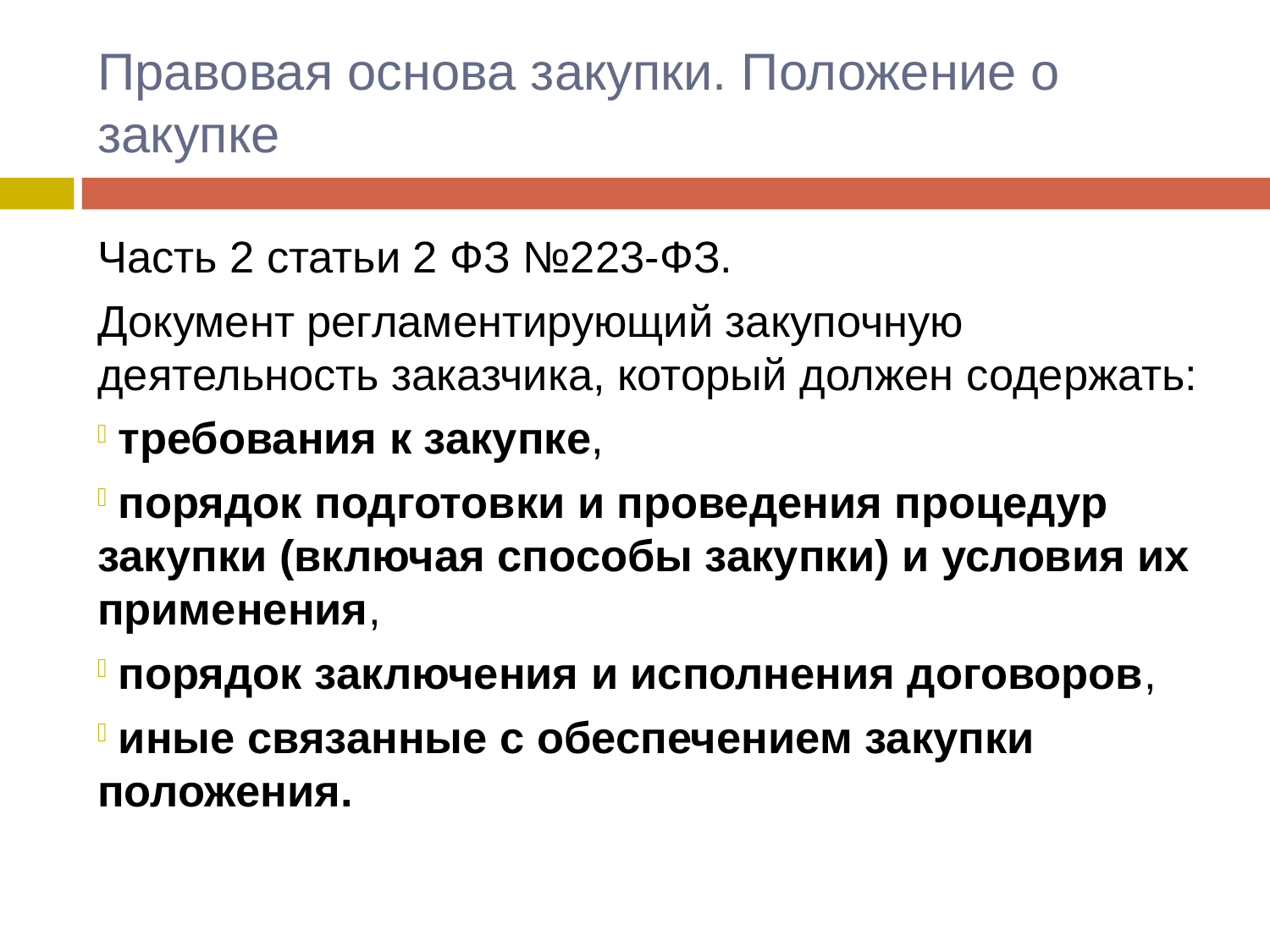

# Правовая основа закупки. Положение о закупке
Часть 2 статьи 2 ФЗ №223-ФЗ.
Документ регламентирующий закупочную деятельность заказчика, который должен содержать:
 требования к закупке,
 порядок подготовки и проведения процедур закупки (включая способы закупки) и условия их применения,
 порядок заключения и исполнения договоров,
 иные связанные с обеспечением закупки положения.